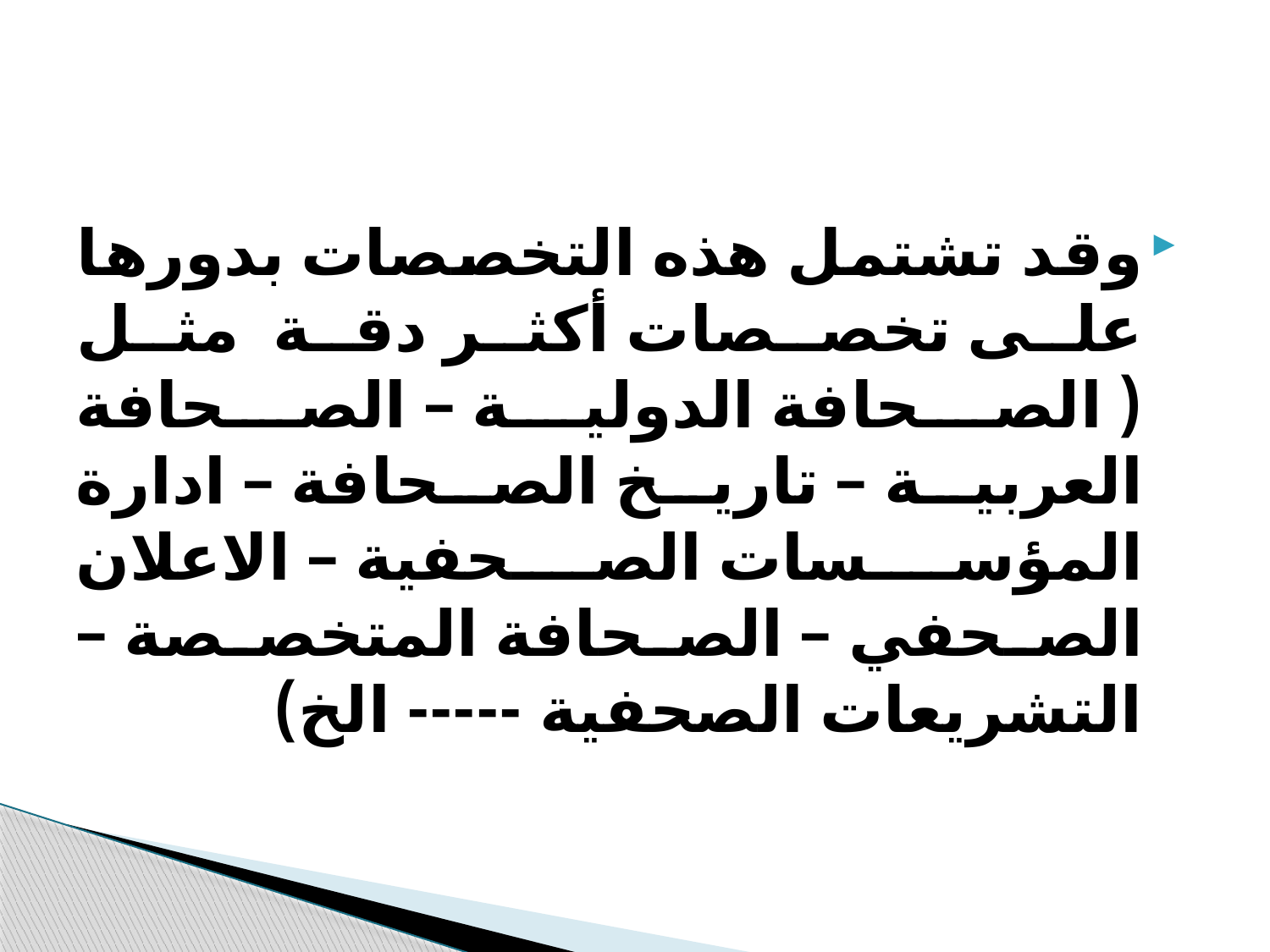

#
وقد تشتمل هذه التخصصات بدورها على تخصصات أكثر دقة  مثل ( الصحافة الدولية – الصحافة العربية – تاريخ الصحافة – ادارة المؤسسات الصحفية – الاعلان الصحفي – الصحافة المتخصصة – التشريعات الصحفية ----- الخ)